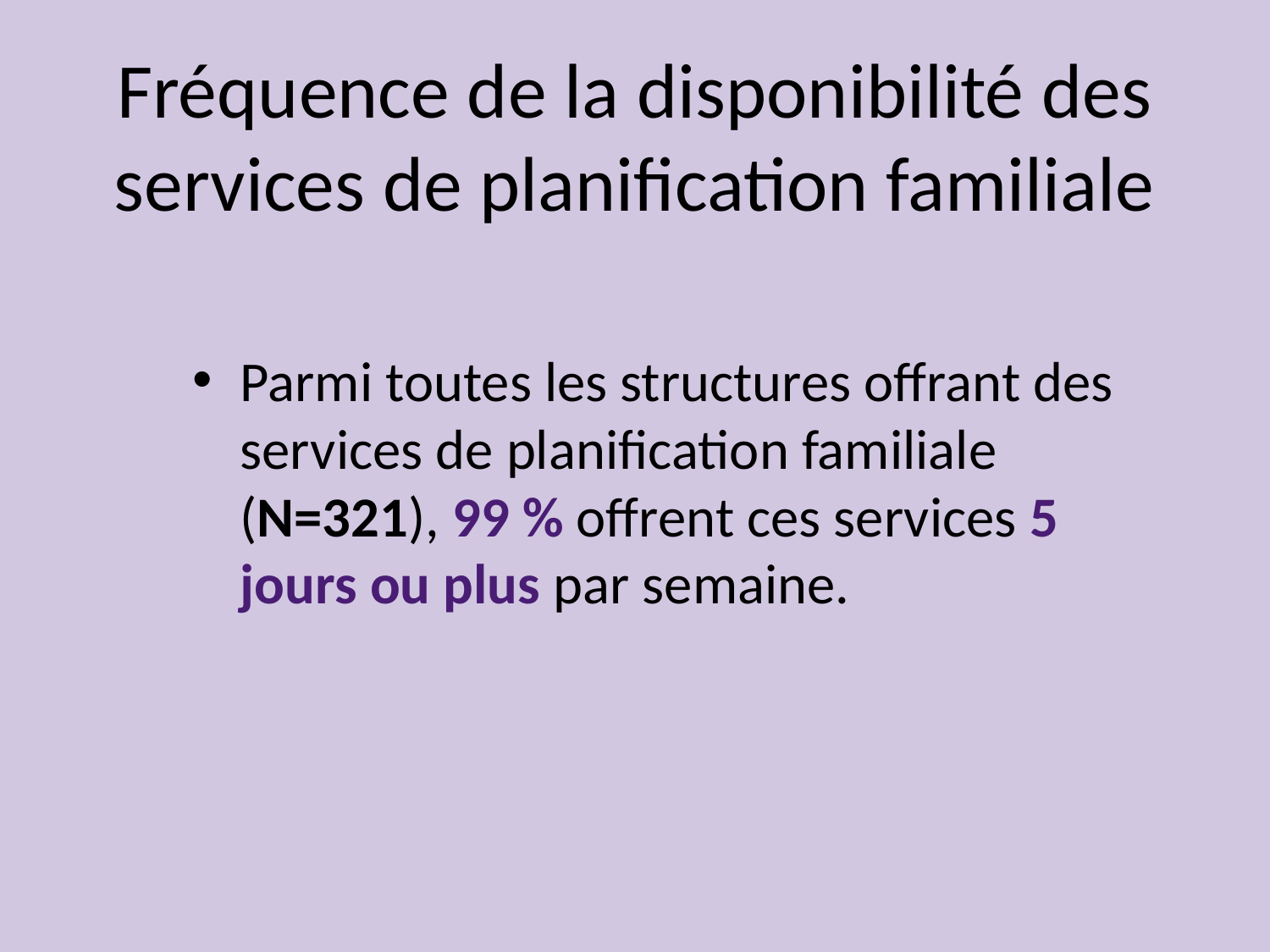

Fréquence de la disponibilité des services de planification familiale
Parmi toutes les structures offrant des services de planification familiale (N=321), 99 % offrent ces services 5 jours ou plus par semaine.